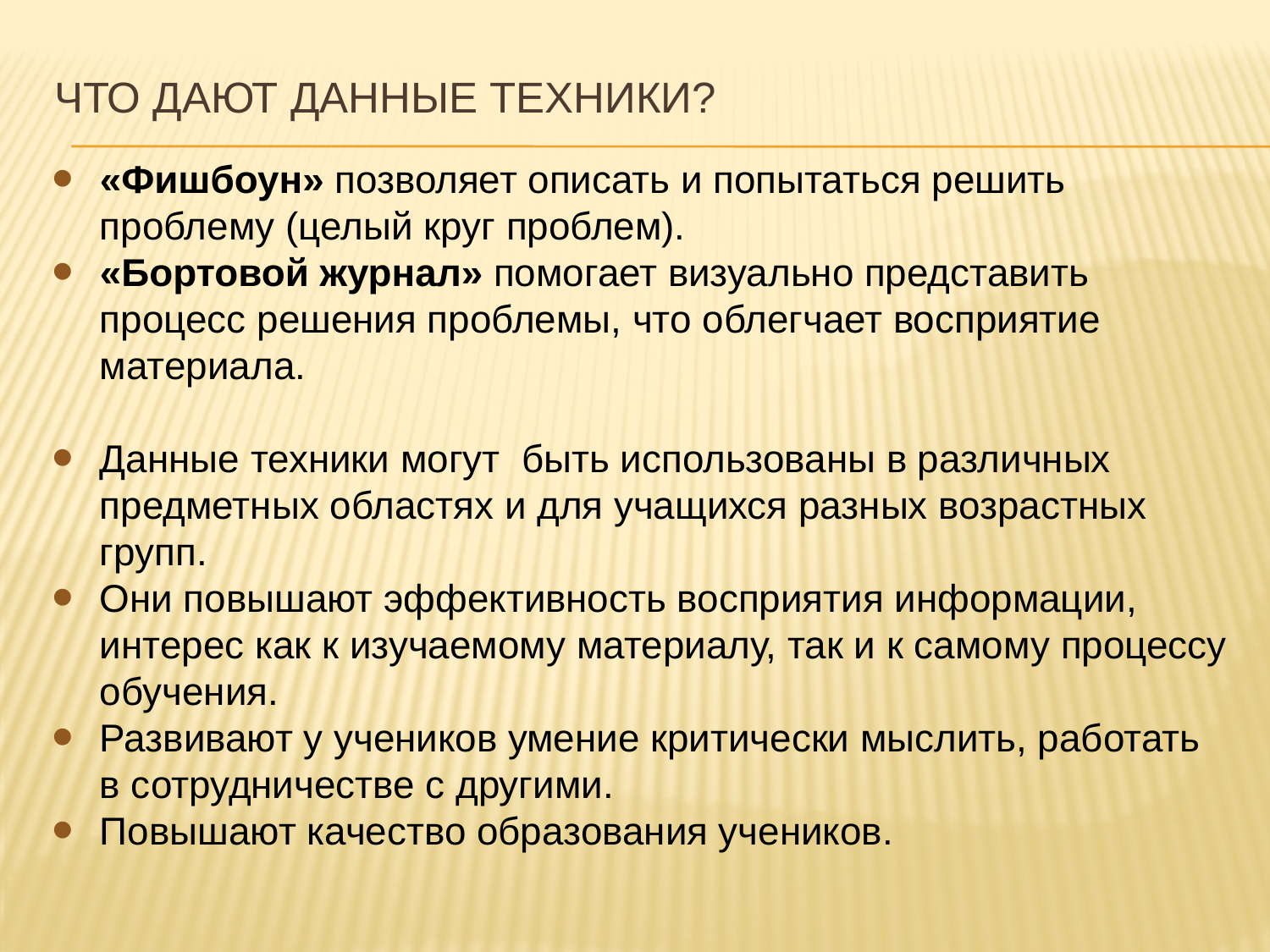

# Что дают данные техники?
«Фишбоун» позволяет описать и попытаться решить  проблему (целый круг проблем).
«Бортовой журнал» помогает визуально представить процесс решения проблемы, что облегчает восприятие материала.

Данные техники могут  быть использованы в различных предметных областях и для учащихся разных возрастных групп.
Они повышают эффективность восприятия информации, интерес как к изучаемому материалу, так и к самому процессу обучения.
Развивают у учеников умение критически мыслить, работать в сотрудничестве с другими.
Повышают качество образования учеников.